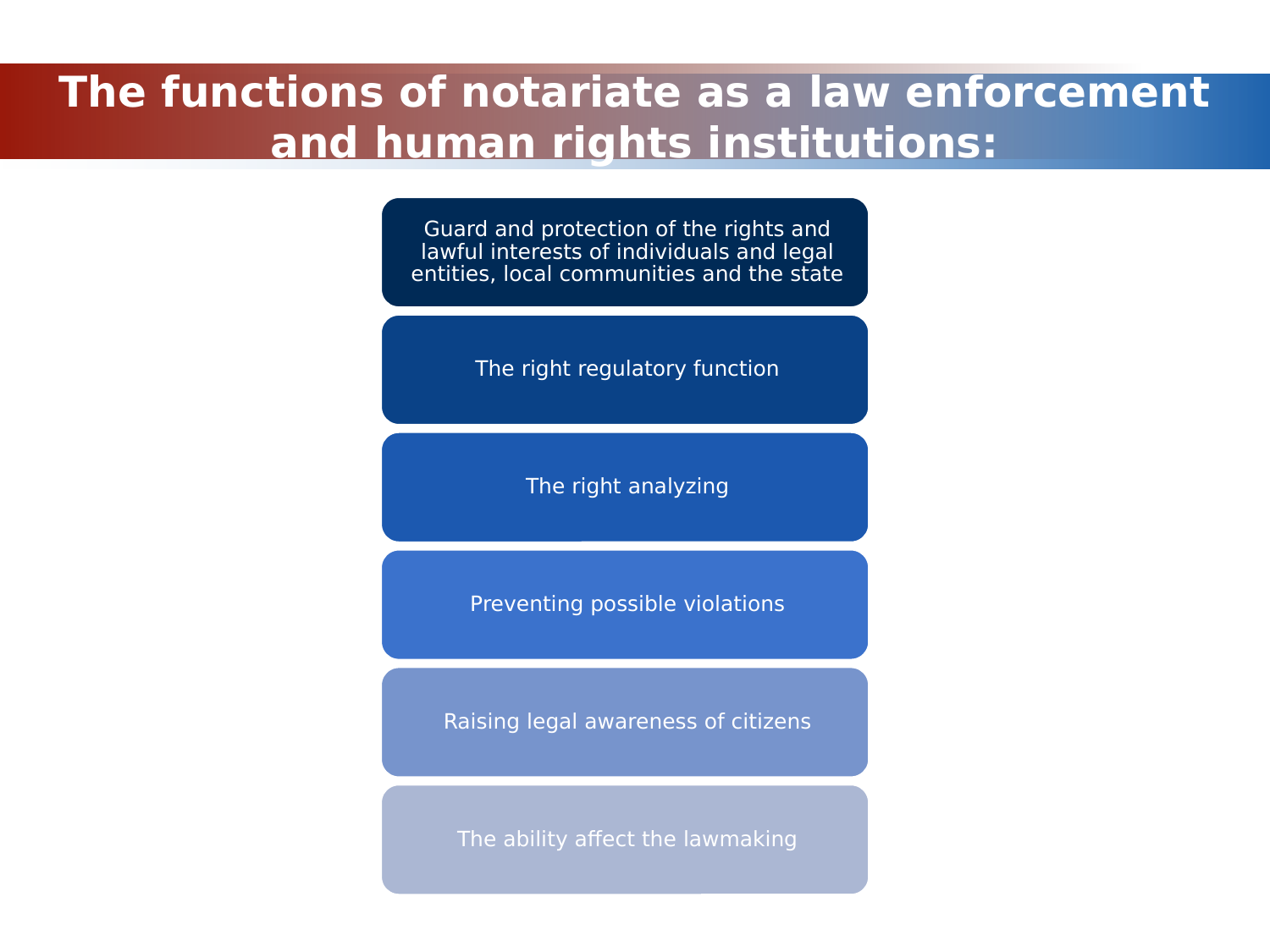

# The functions of notariate as a law enforcement and human rights institutions:
Guard and protection of the rights and lawful interests of individuals and legal entities, local communities and the state
The right regulatory function
The right analyzing
Preventing possible violations
Raising legal awareness of citizens
The ability affect the lawmaking